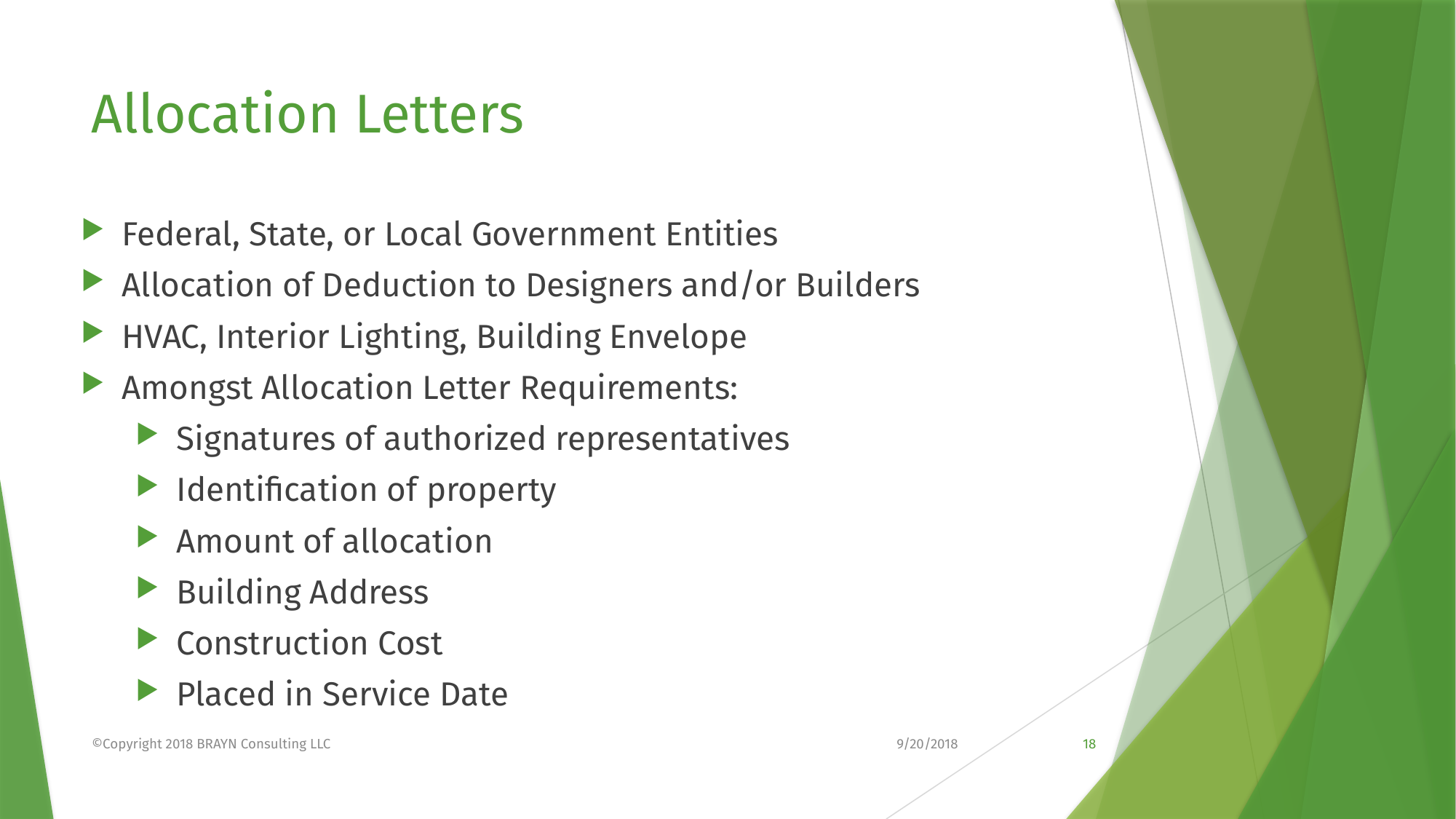

Allocation Letters
Federal, State, or Local Government Entities
Allocation of Deduction to Designers and/or Builders
HVAC, Interior Lighting, Building Envelope
Amongst Allocation Letter Requirements:
Signatures of authorized representatives
Identification of property
Amount of allocation
Building Address
Construction Cost
Placed in Service Date

©Copyright 2018 BRAYN Consulting LLC
9/20/2018
18